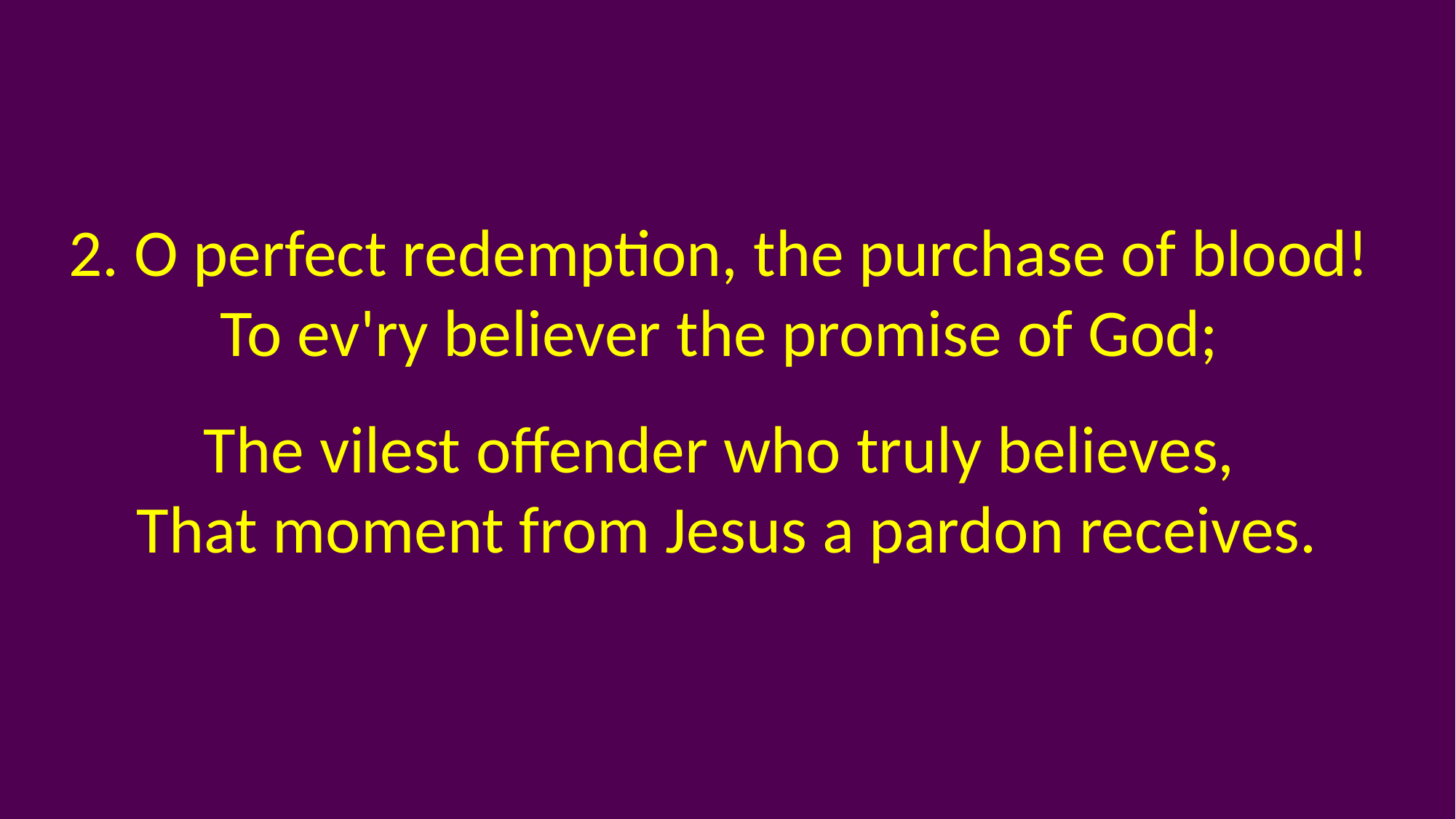

2. O perfect redemption, the purchase of blood!
To ev'ry believer the promise of God;
The vilest offender who truly believes,
That moment from Jesus a pardon receives.